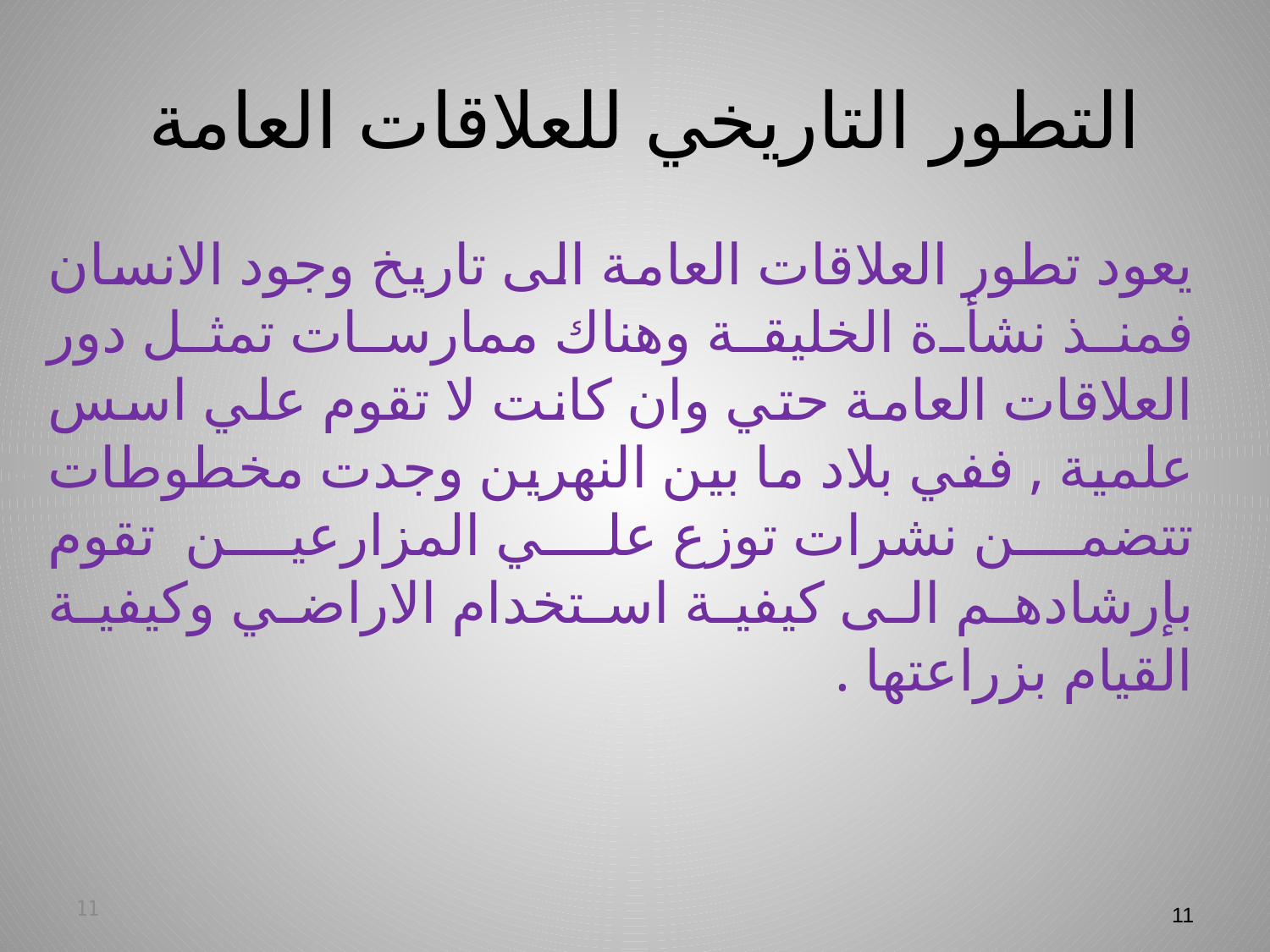

# التطور التاريخي للعلاقات العامة
يعود تطور العلاقات العامة الى تاريخ وجود الانسان فمنذ نشأة الخليقة وهناك ممارسات تمثل دور العلاقات العامة حتي وان كانت لا تقوم علي اسس علمية , ففي بلاد ما بين النهرين وجدت مخطوطات تتضمن نشرات توزع علي المزارعين  تقوم بإرشادهم الى كيفية استخدام الاراضي وكيفية القيام بزراعتها .

11
11